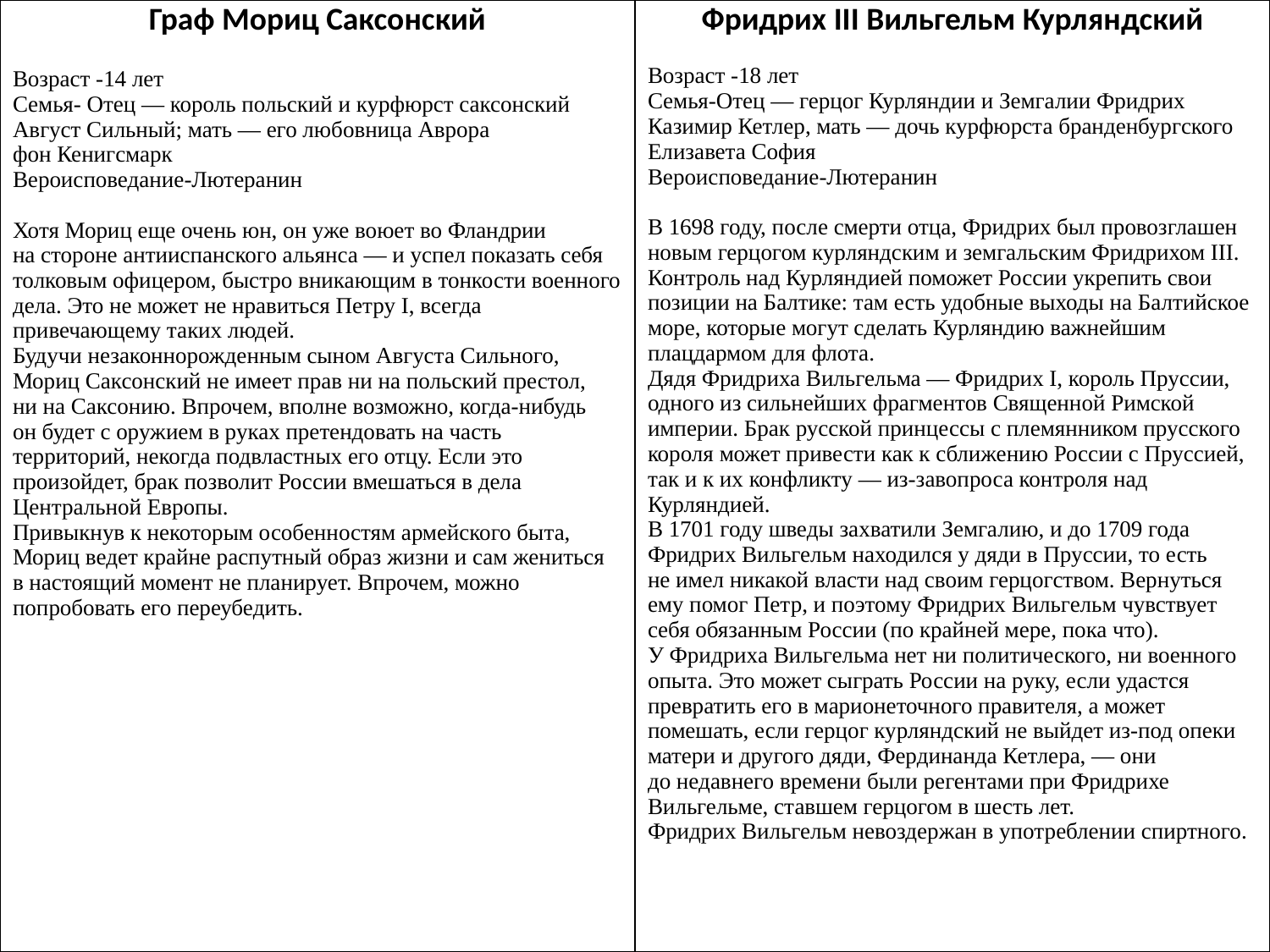

| Граф Мориц Саксонский Возраст -14 лет Семья- Отец — король польский и курфюрст саксонский Август Сильный; мать — его любовница Аврора фон Кенигсмарк Вероисповедание-Лютеранин Хотя Мориц еще очень юн, он уже воюет во Фландрии на стороне антииспанского альянса — и успел показать себя толковым офицером, быстро вникающим в тонкости военного дела. Это не может не нравиться Петру I, всегда привечающему таких людей. Будучи незаконнорожденным сыном Августа Сильного, Мориц Саксонский не имеет прав ни на польский престол, ни на Саксонию. Впрочем, вполне возможно, когда-нибудь он будет с оружием в руках претендовать на часть территорий, некогда подвластных его отцу. Если это произойдет, брак позволит России вмешаться в дела Центральной Европы. Привыкнув к некоторым особенностям армейского быта, Мориц ведет крайне распутный образ жизни и сам жениться в настоящий момент не планирует. Впрочем, можно попробовать его переубедить. | Фридрих III Вильгельм Курляндский Возраст -18 лет Семья-Отец — герцог Курляндии и Земгалии Фридрих Казимир Кетлер, мать — дочь курфюрста бранденбургского Елизавета София Вероисповедание-Лютеранин В 1698 году, после смерти отца, Фридрих был провозглашен новым герцогом курляндским и земгальским Фридрихом III. Контроль над Курляндией поможет России укрепить свои позиции на Балтике: там есть удобные выходы на Балтийское море, которые могут сделать Курляндию важнейшим плацдармом для флота. Дядя Фридриха Вильгельма — Фридрих I, король Пруссии, одного из сильнейших фраг­ментов Священной Римской империи. Брак русской принцессы с племянником прусского короля может привести как к сближению России с Пруссией, так и к их конфликту — из-завопроса контроля над Курляндией. В 1701 году шведы захватили Земгалию, и до 1709 года Фридрих Вильгельм находился у дяди в Пруссии, то есть не имел никакой власти над своим герцогством. Вернуться ему помог Петр, и поэтому Фридрих Вильгельм чувствует себя обязанным России (по крайней мере, пока что). У Фридриха Вильгельма нет ни политического, ни военного опыта. Это может сыграть России на руку, если удастся превратить его в марионеточного правителя, а может помешать, если герцог курляндский не выйдет из-под опеки матери и другого дяди, Фердинанда Кетлера, — они до недавнего времени были регентами при Фридрихе Вильгельме, ставшем герцогом в шесть лет. Фридрих Вильгельм невоздержан в употреблении спиртного. |
| --- | --- |